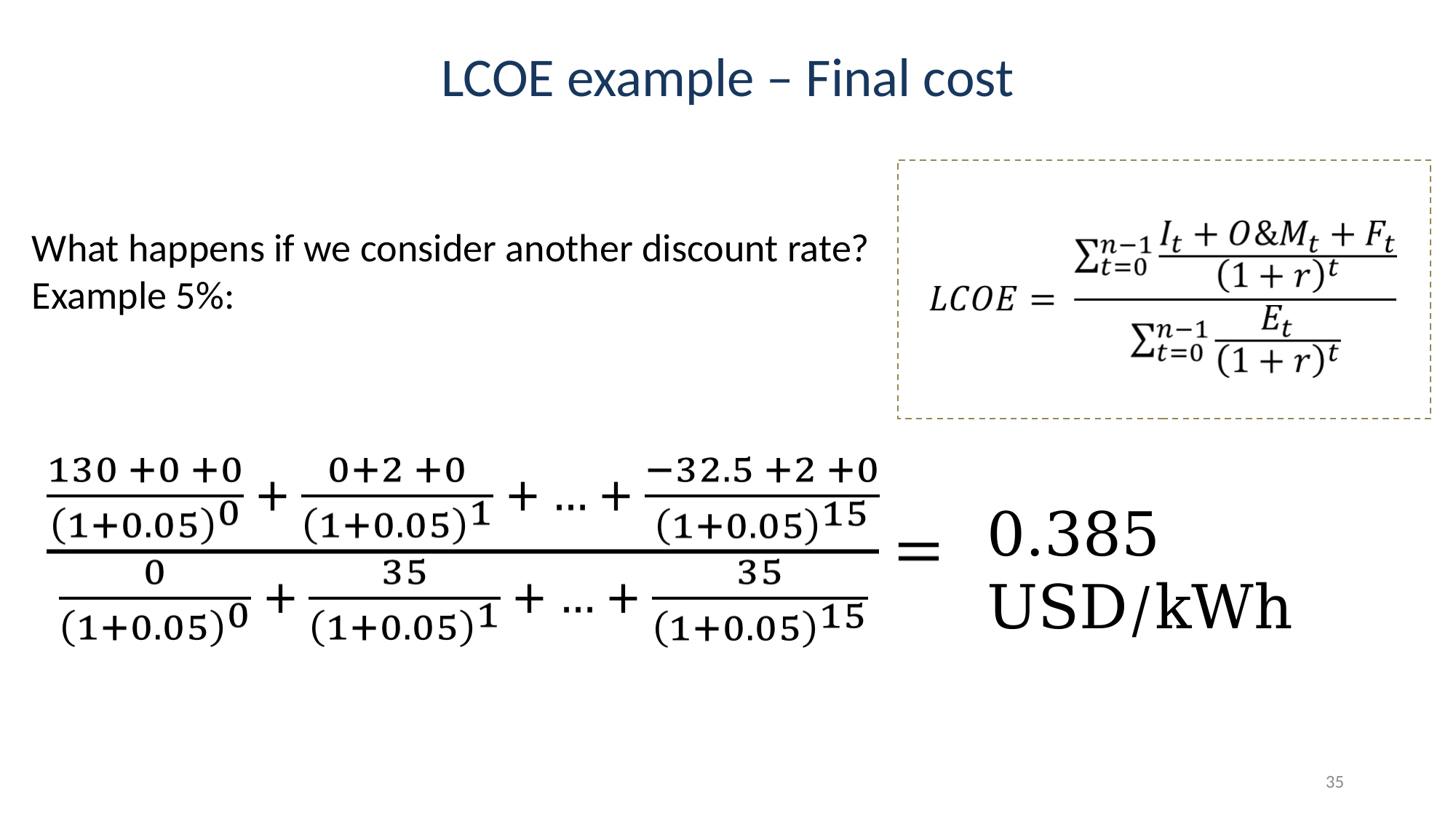

# LCOE example – Final cost

What happens if we consider another discount rate?
Example 5%:

0.385 USD/kWh

35